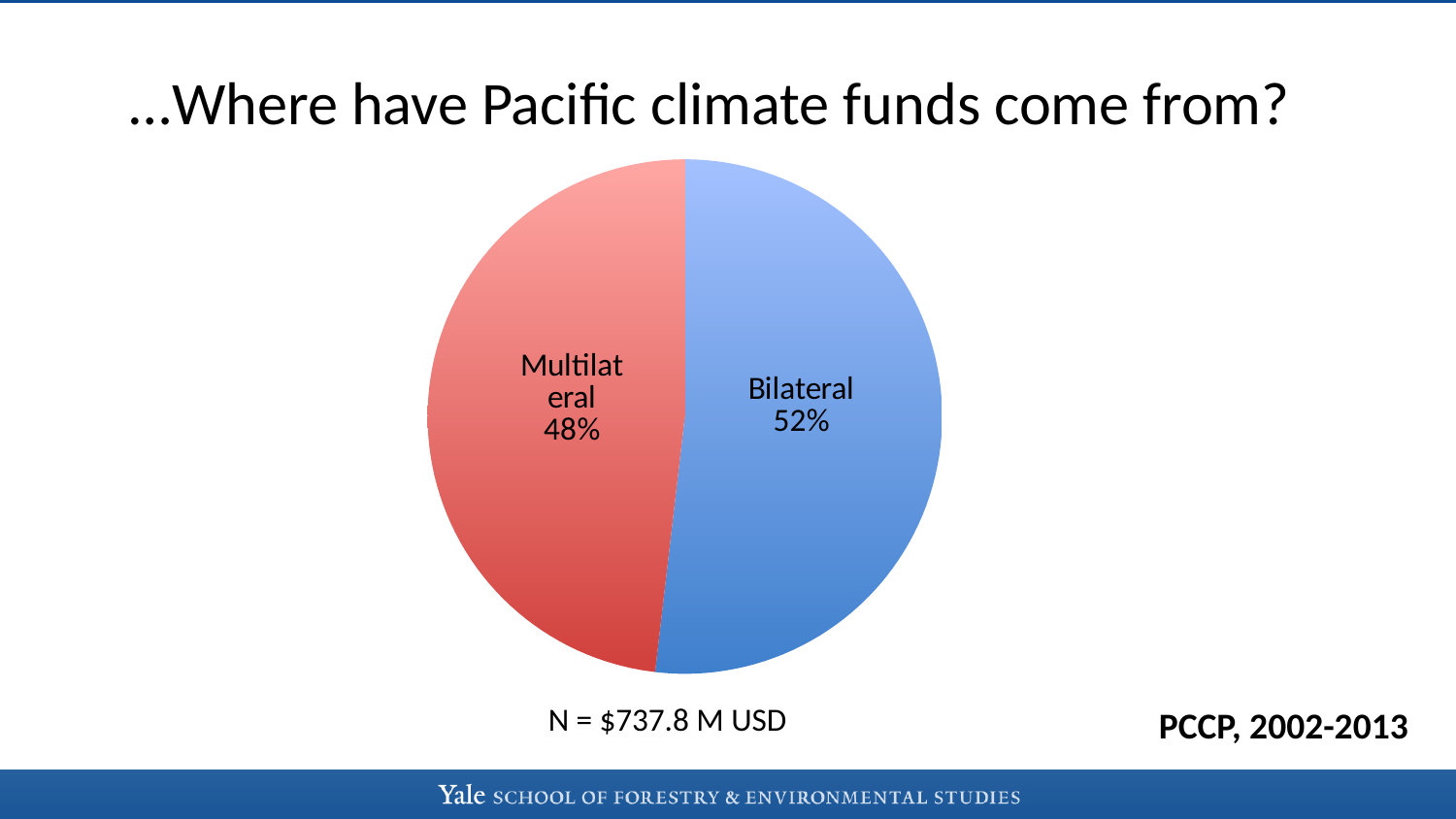

# …Where have Pacific climate funds come from?

### Chart

| Category |  |
|---|---|
| Bilateral | 382366665.0 |
| Multilateral | 355090879.0 |
N = $737.8 M USD
PCCP, 2002-2013